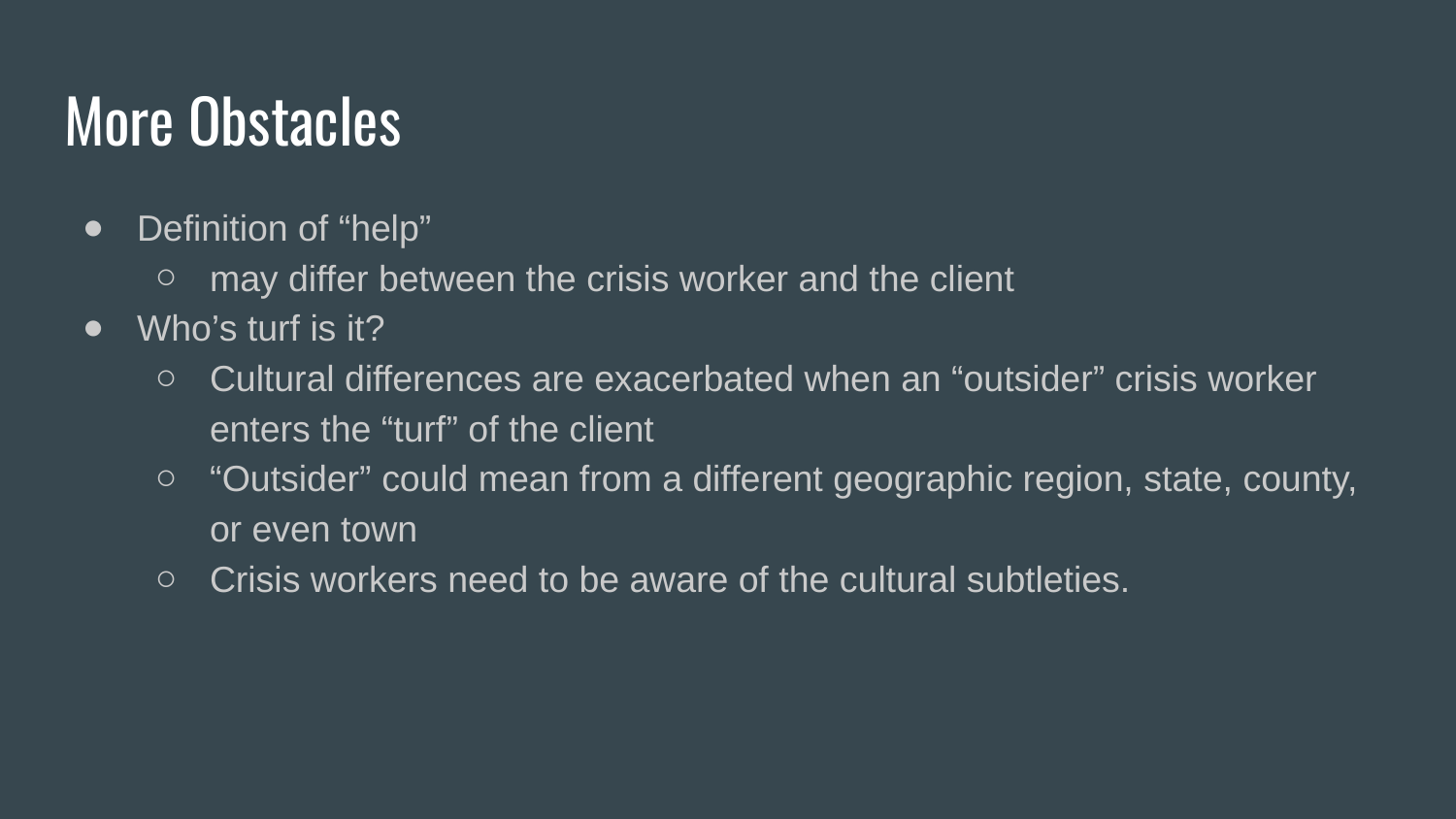

# More Obstacles
Definition of “help”
may differ between the crisis worker and the client
Who’s turf is it?
Cultural differences are exacerbated when an “outsider” crisis worker enters the “turf” of the client
“Outsider” could mean from a different geographic region, state, county, or even town
Crisis workers need to be aware of the cultural subtleties.